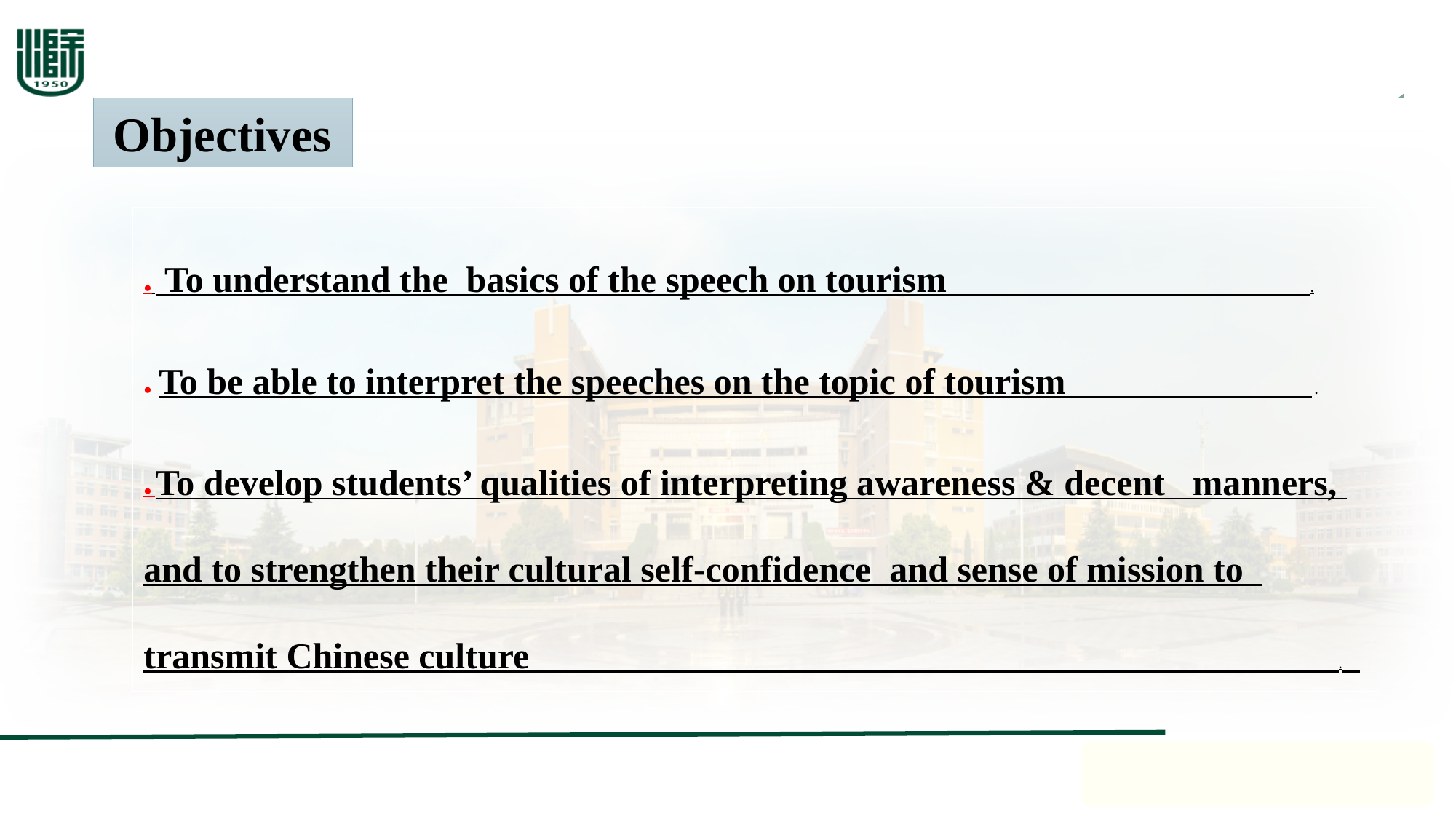

Objectives
●  To understand the  basics of the speech on tourism                                        .
●  To be able to interpret the speeches on the topic of tourism                            .
● To develop students’ qualities of interpreting awareness & decent   manners,  and to strengthen their cultural self-confidence  and sense of mission to   transmit Chinese culture                                                                                         .